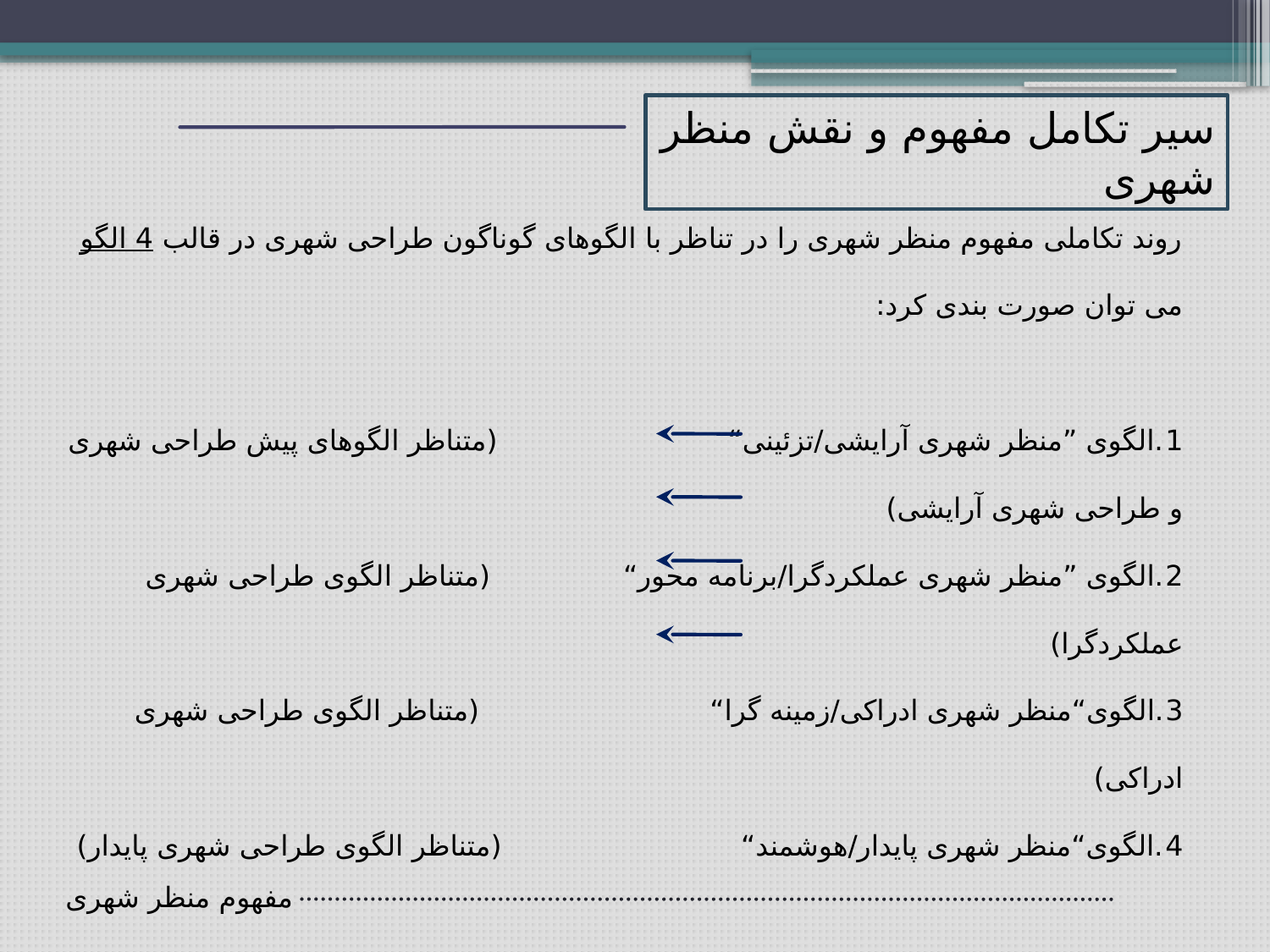

سیر تکامل مفهوم و نقش منظر شهری
روند تکاملی مفهوم منظر شهری را در تناظر با الگوهای گوناگون طراحی شهری در قالب 4 الگو می توان صورت بندی کرد:

1.الگوی ”منظر شهری آرایشی/تزئینی“                          (متناظر الگوهای پیش طراحی شهری و طراحی شهری آرایشی)
2.الگوی ”منظر شهری عملکردگرا/برنامه محور“               (متناظر الگوی طراحی شهری عملکردگرا)
3.الگوی“منظر شهری ادراکی/زمینه گرا“                          (متناظر الگوی طراحی شهری ادراکی)
4.الگوی“منظر شهری پایدار/هوشمند“                           (متناظر الگوی طراحی شهری پایدار)
مفهوم منظر شهری